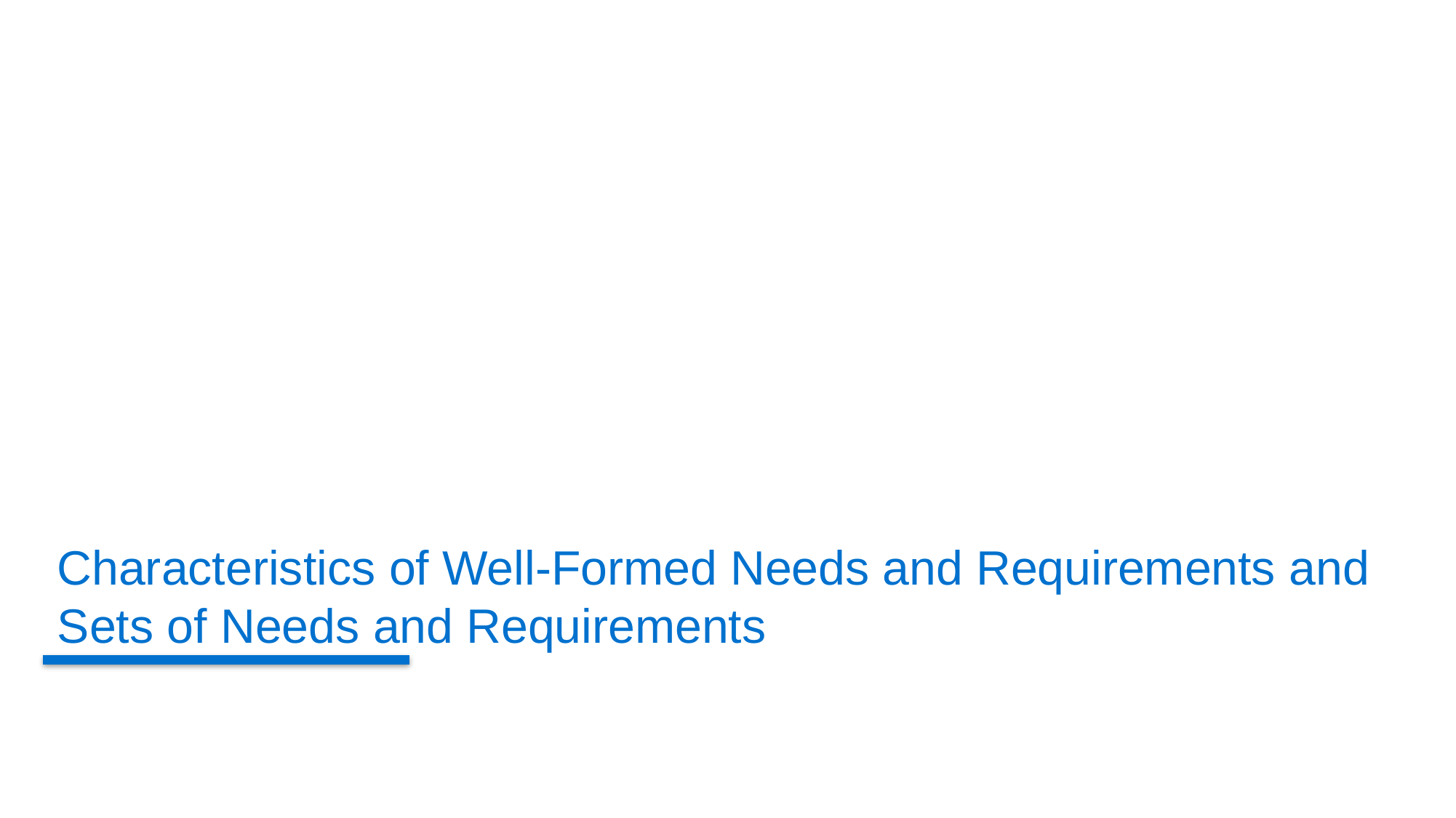

# Characteristics of Well-Formed Needs and Requirements and Sets of Needs and Requirements